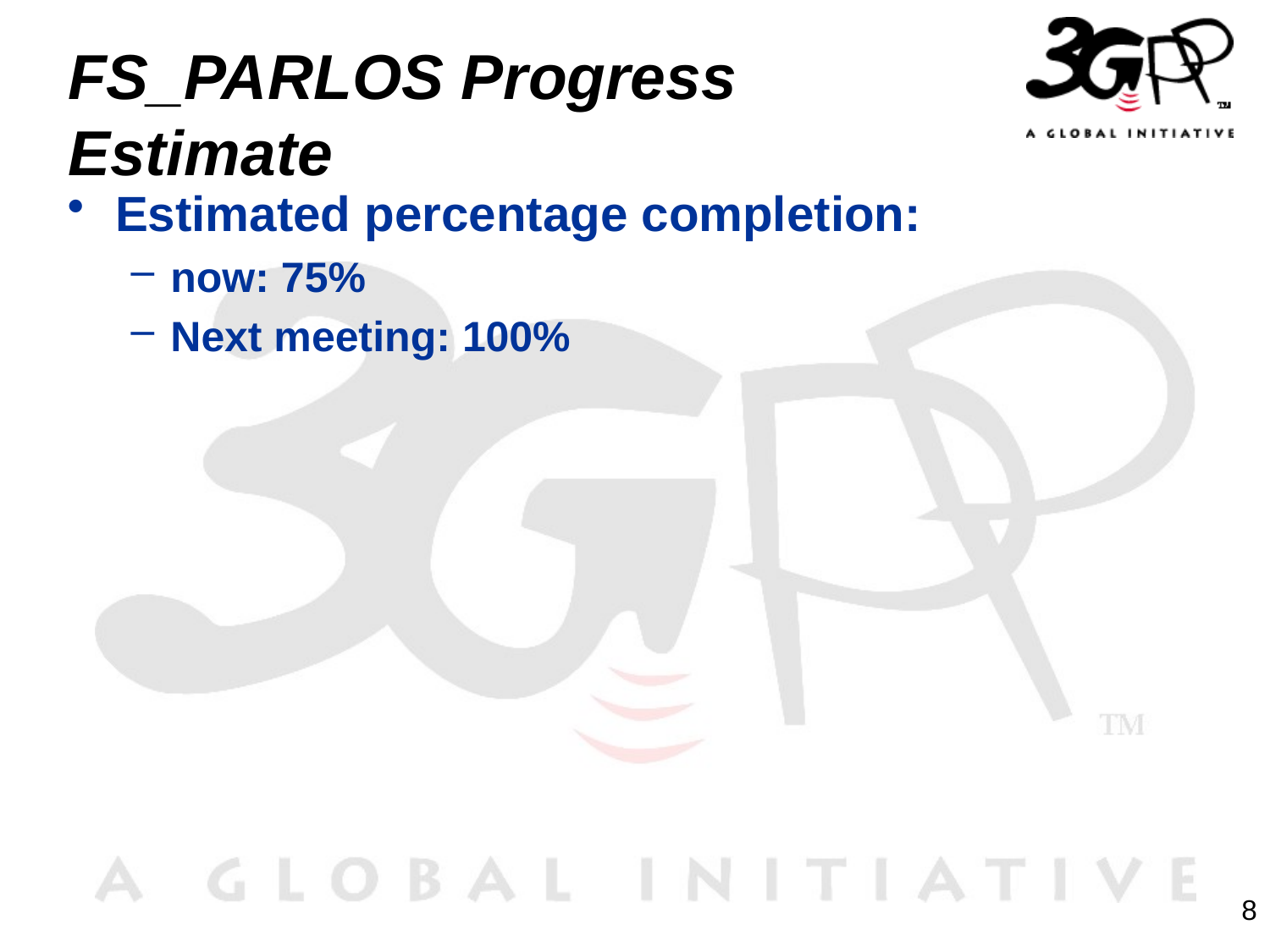

# FS_PARLOS Progress Estimate
Estimated percentage completion:
now: 75%
Next meeting: 100%
8